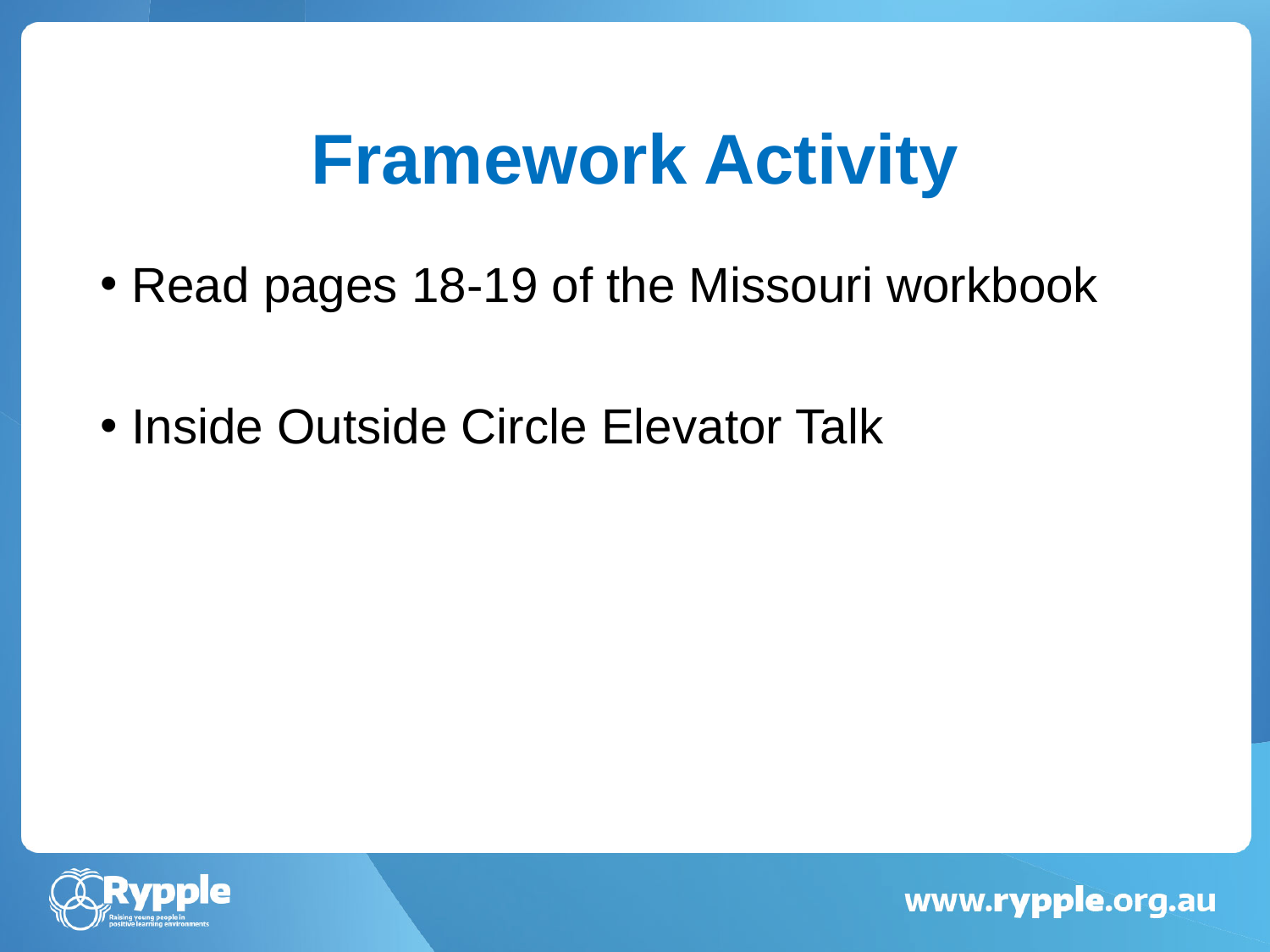

# Framework Activity
Read pages 18-19 of the Missouri workbook

Inside Outside Circle Elevator Talk